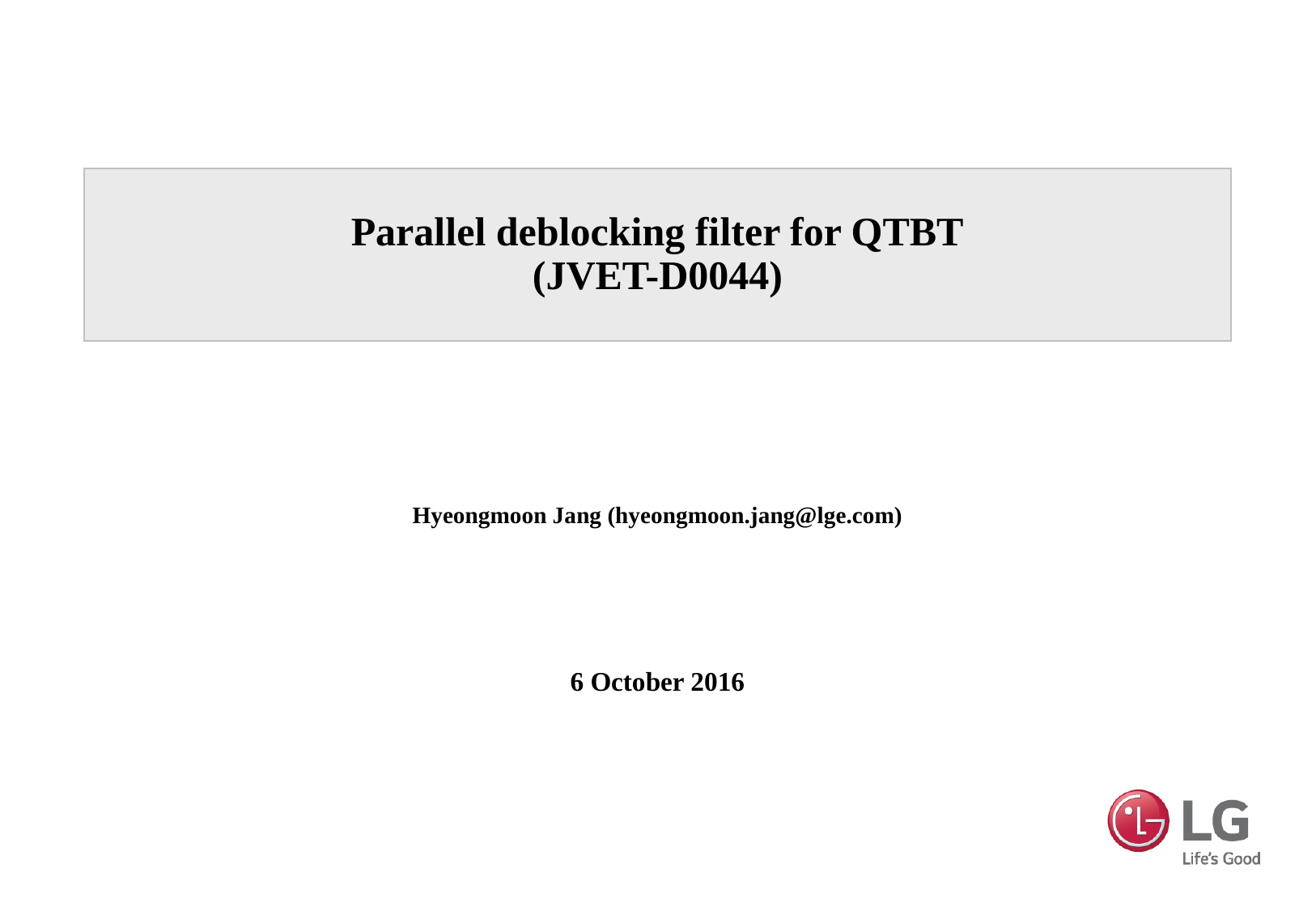

# Parallel deblocking filter for QTBT (JVET-D0044)
Hyeongmoon Jang (hyeongmoon.jang@lge.com)